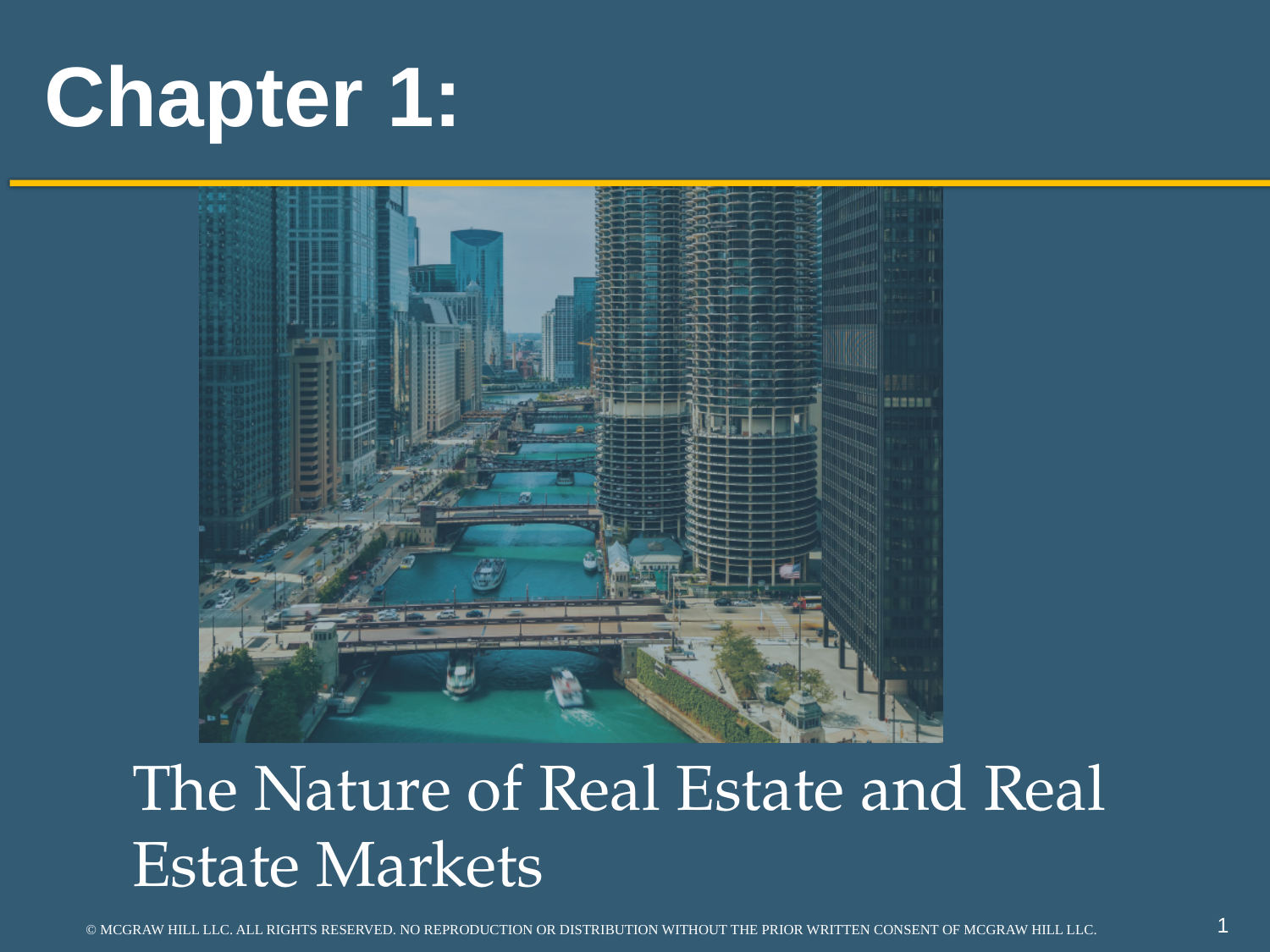

# Chapter 1:
The Nature of Real Estate and Real Estate Markets
© MCGRAW HILL LLC. ALL RIGHTS RESERVED. NO REPRODUCTION OR DISTRIBUTION WITHOUT THE PRIOR WRITTEN CONSENT OF MCGRAW HILL LLC.
1